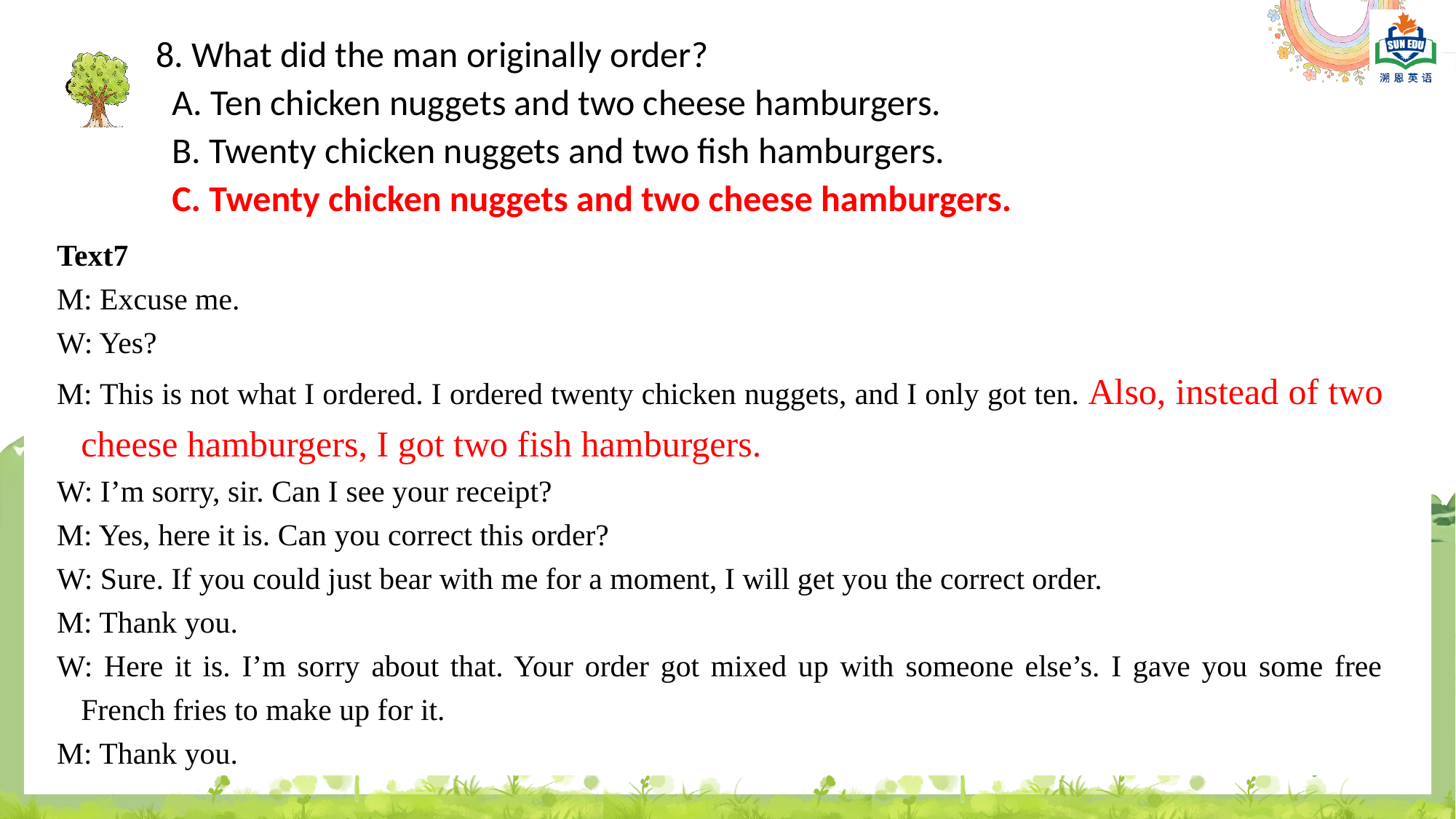

8. What did the man originally order?
A. Ten chicken nuggets and two cheese hamburgers.
B. Twenty chicken nuggets and two fish hamburgers.
C. Twenty chicken nuggets and two cheese hamburgers.
Text7
M: Excuse me.
W: Yes?
M: This is not what I ordered. I ordered twenty chicken nuggets, and I only got ten. Also, instead of two cheese hamburgers, I got two fish hamburgers.
W: I’m sorry, sir. Can I see your receipt?
M: Yes, here it is. Can you correct this order?
W: Sure. If you could just bear with me for a moment, I will get you the correct order.
M: Thank you.
W: Here it is. I’m sorry about that. Your order got mixed up with someone else’s. I gave you some free French fries to make up for it.
M: Thank you.